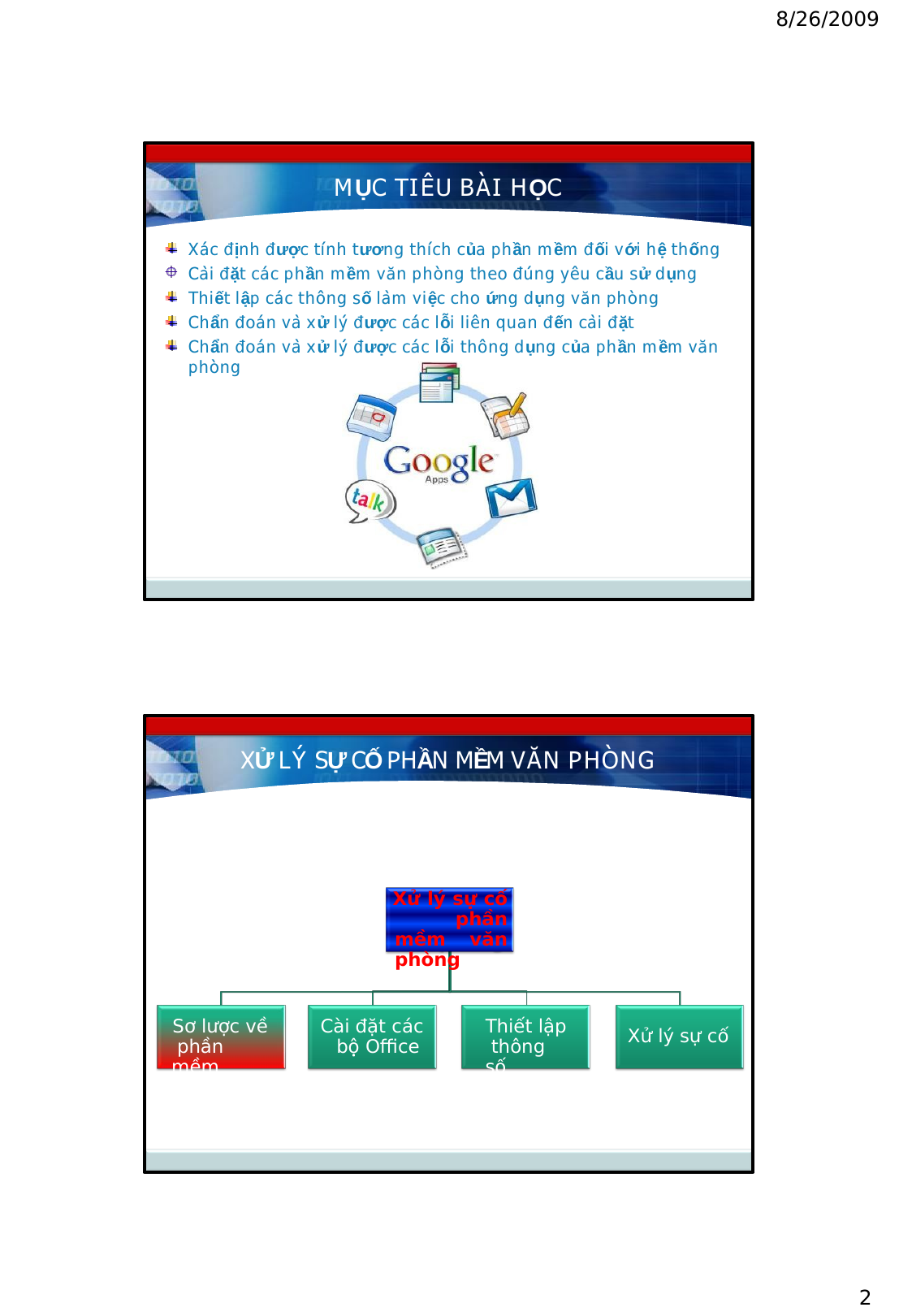

8/26/2009

MỤC TIÊU BÀI HỌC

Xác định được tính tương thích của phần mềm đối với hệ thống  Cài đặt các phần mềm văn phòng theo đúng yêu cầu sử dụng  Thiết lập các thông số làm việc cho ứng dụng văn phòng
Chẩn đoán và xử lý được các lỗi liên quan đến cài đặt
Chẩn đoán và xử lý được các lỗi thông dụng của phần mềm văn  phòng

XỬ LÝ SỰ CỐ PHẦN MỀM VĂN PHÒNG

Xử lý sự cố  phần mềm  văn phòng

Sơ lược về  phần mềm
Cài đặt các  bộ Office
Thiết lập  thông số
Xử lý sự cố

2